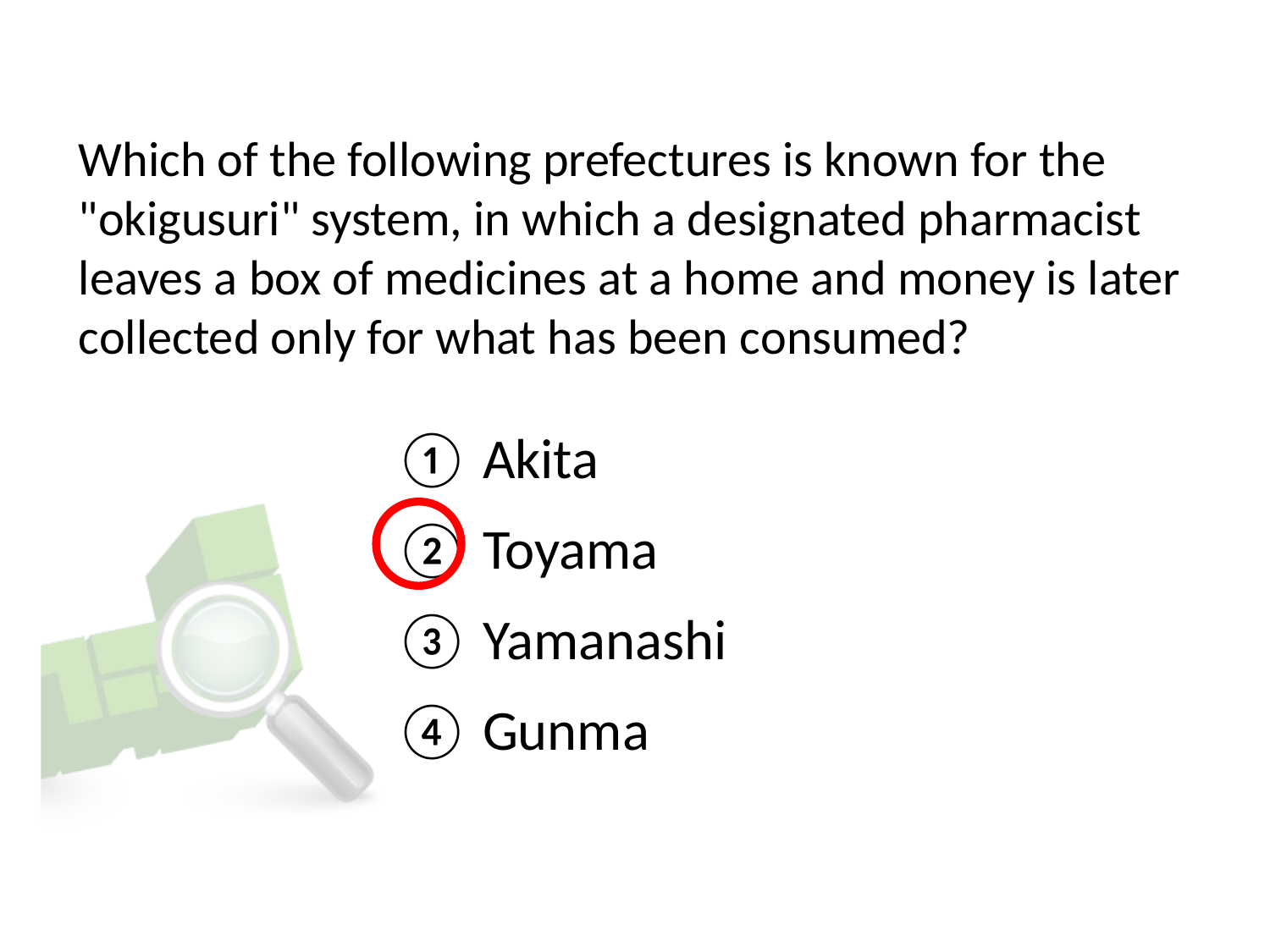

# Which of the following prefectures is known for the "okigusuri" system, in which a designated pharmacist leaves a box of medicines at a home and money is later collected only for what has been consumed?
① Akita
② Toyama
③ Yamanashi
④ Gunma